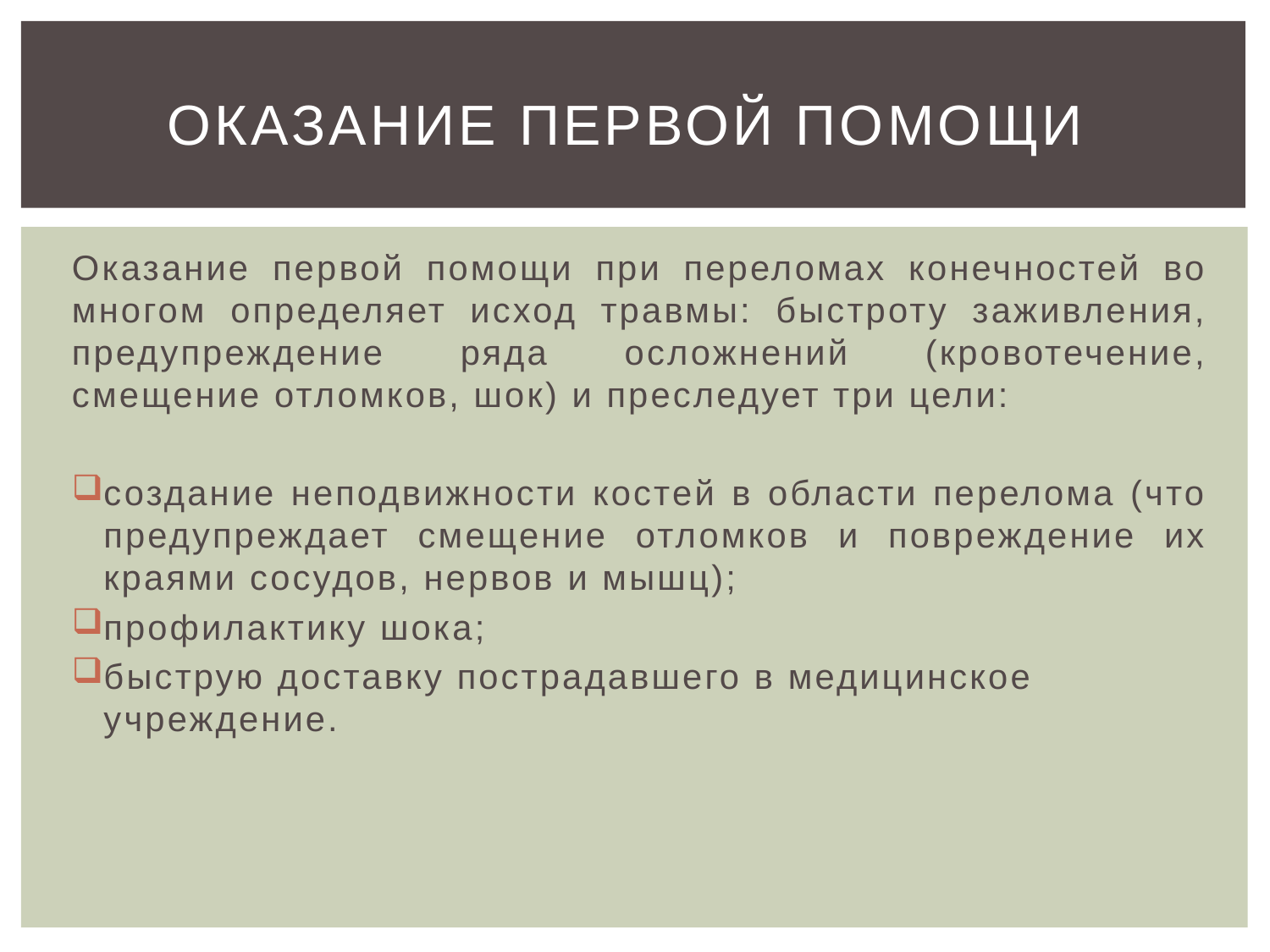

# Оказание первой помощи
Оказание первой помощи при переломах конечностей во многом определяет исход травмы: быстроту заживления, предупреждение ряда осложнений (кровотечение, смещение отломков, шок) и преследует три цели:

создание неподвижности костей в области перелома (что предупреждает смещение отломков и повреждение их краями сосудов, нервов и мышц);
профилактику шока;
быструю доставку пострадавшего в медицинское учреждение.